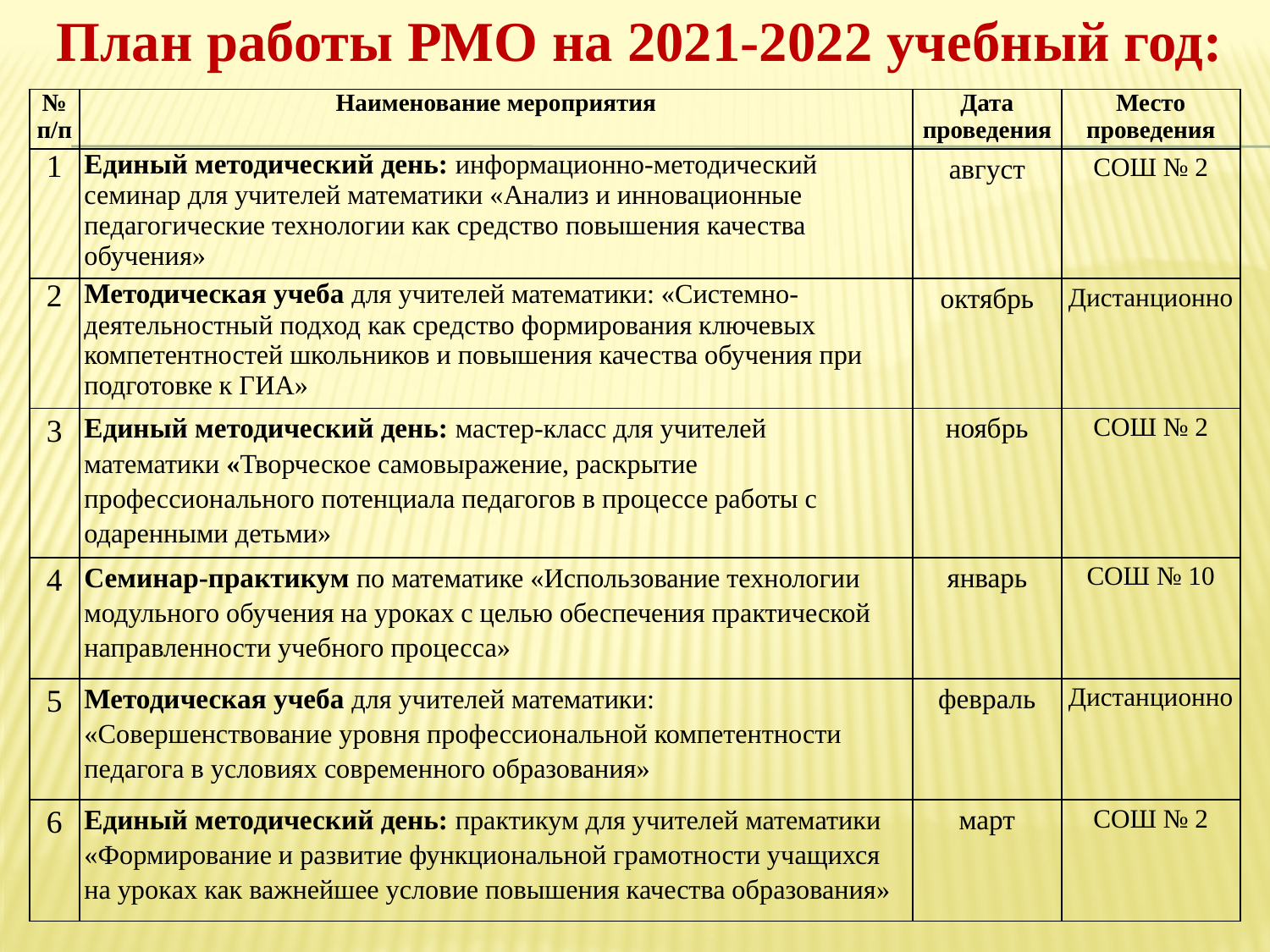

План работы РМО на 2021-2022 учебный год:
| № п/п | Наименование мероприятия | Дата проведения | Место проведения |
| --- | --- | --- | --- |
| 1 | Единый методический день: информационно-методический семинар для учителей математики «Анализ и инновационные педагогические технологии как средство повышения качества обучения» | август | СОШ № 2 |
| 2 | Методическая учеба для учителей математики: «Системно-деятельностный подход как средство формирования ключевых компетентностей школьников и повышения качества обучения при подготовке к ГИА» | октябрь | Дистанционно |
| 3 | Единый методический день: мастер-класс для учителей математики «Творческое самовыражение, раскрытие профессионального потенциала педагогов в процессе работы с одаренными детьми» | ноябрь | СОШ № 2 |
| 4 | Семинар-практикум по математике «Использование технологии модульного обучения на уроках с целью обеспечения практической направленности учебного процесса» | январь | СОШ № 10 |
| 5 | Методическая учеба для учителей математики: «Совершенствование уровня профессиональной компетентности педагога в условиях современного образования» | февраль | Дистанционно |
| 6 | Единый методический день: практикум для учителей математики «Формирование и развитие функциональной грамотности учащихся на уроках как важнейшее условие повышения качества образования» | март | СОШ № 2 |